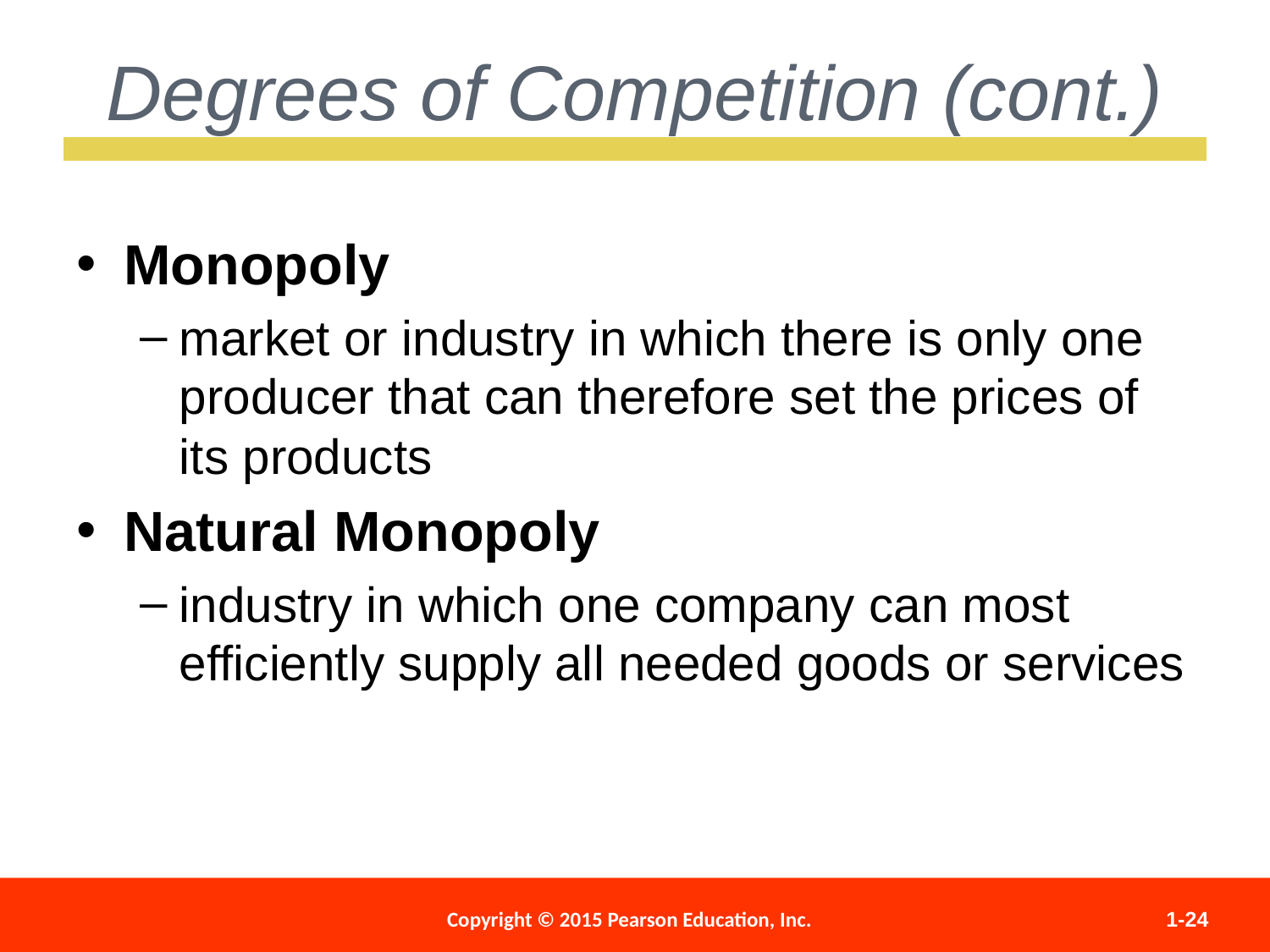

Monopoly
market or industry in which there is only one producer that can therefore set the prices of its products
Natural Monopoly
industry in which one company can most efficiently supply all needed goods or services

Degrees of Competition (cont.)